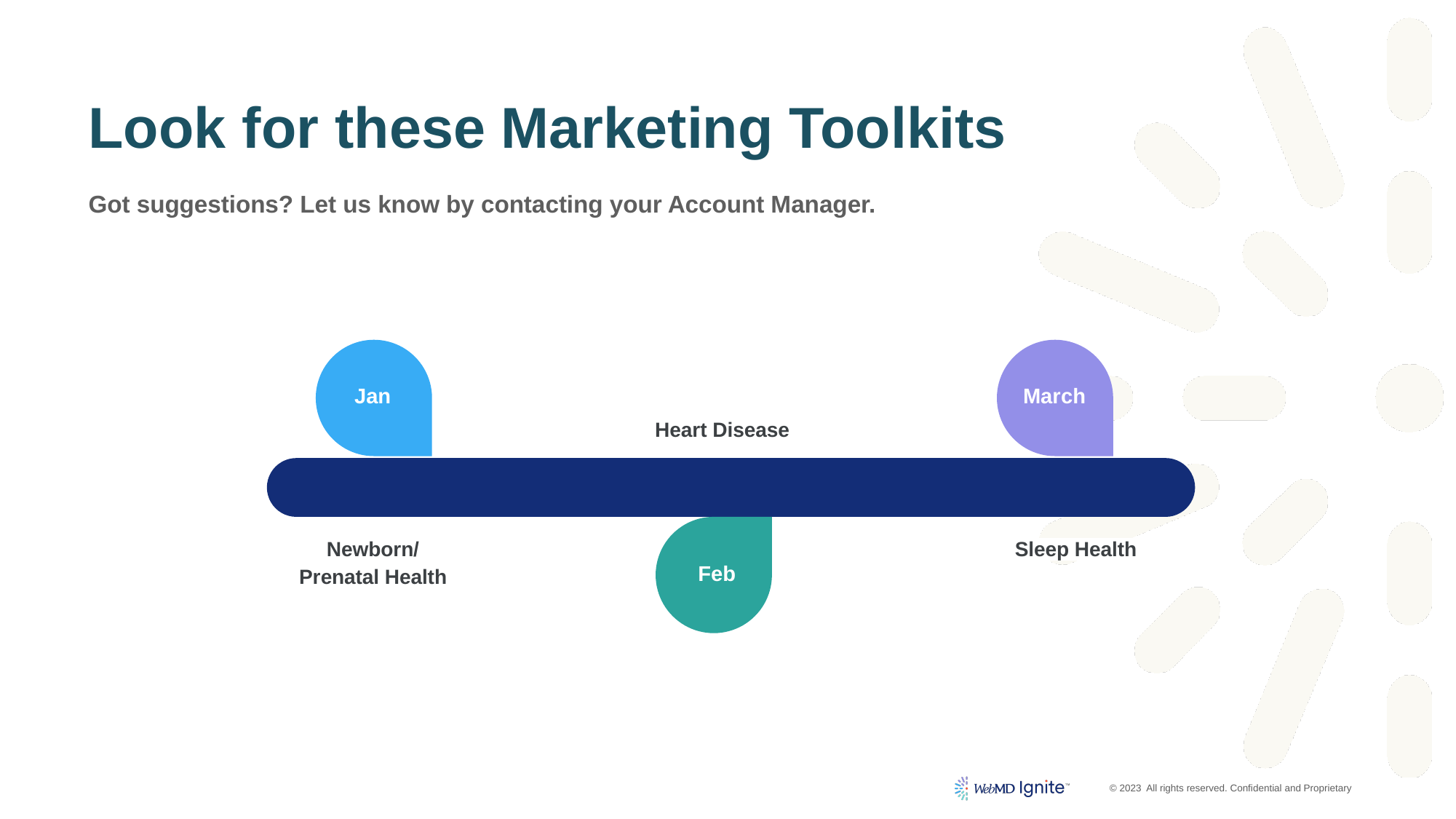

# Look for these Marketing Toolkits
Got suggestions? Let us know by contacting your Account Manager.
Heart Disease
Jan
March
Newborn/
Prenatal Health

Sleep Health
Feb